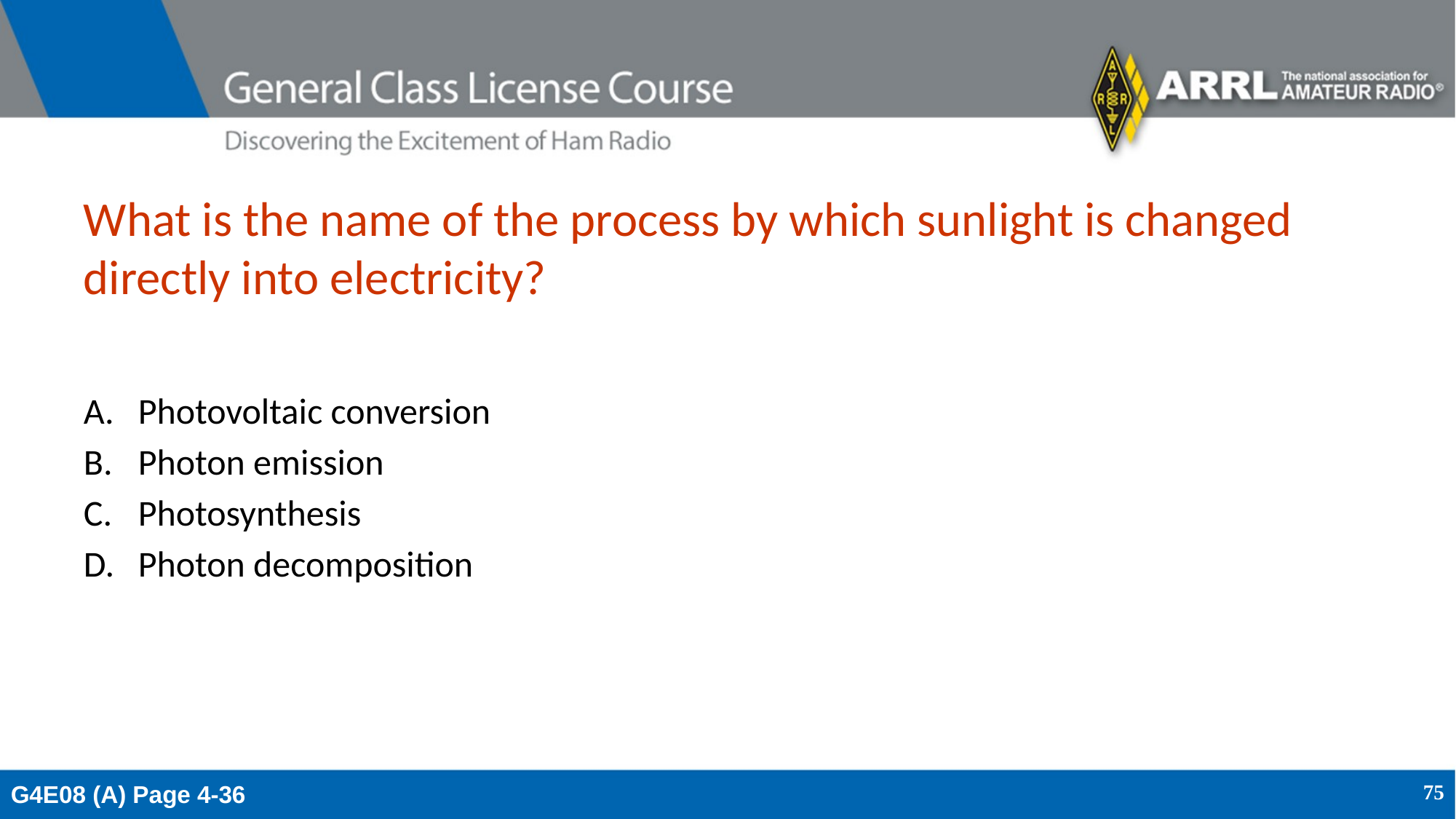

# What is the name of the process by which sunlight is changed directly into electricity?
Photovoltaic conversion
Photon emission
Photosynthesis
Photon decomposition
G4E08 (A) Page 4-36
75